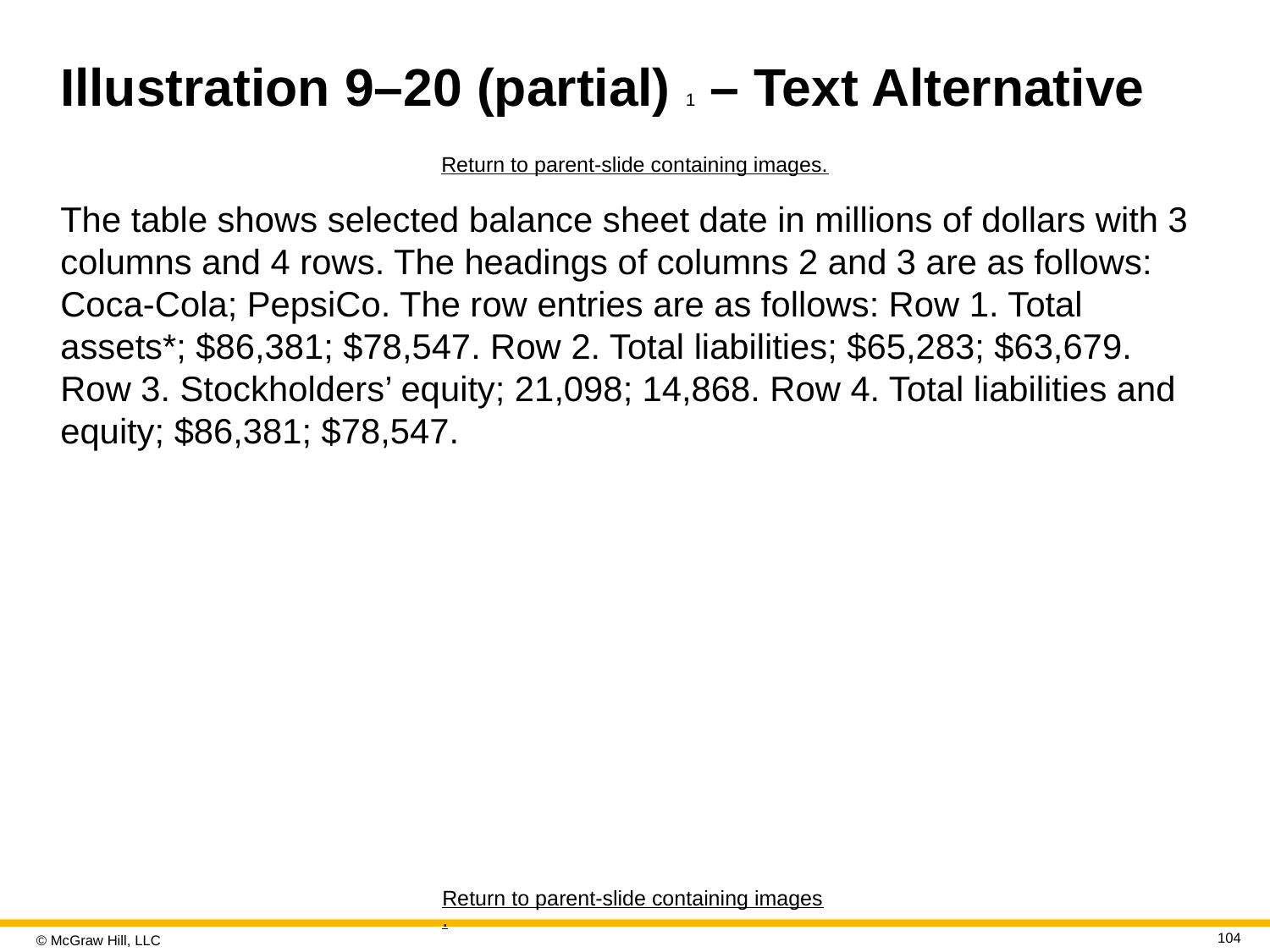

# Illustration 9–20 (partial) 1 – Text Alternative
Return to parent-slide containing images.
The table shows selected balance sheet date in millions of dollars with 3 columns and 4 rows. The headings of columns 2 and 3 are as follows: Coca-Cola; PepsiCo. The row entries are as follows: Row 1. Total assets*; $86,381; $78,547. Row 2. Total liabilities; $65,283; $63,679. Row 3. Stockholders’ equity; 21,098; 14,868. Row 4. Total liabilities and equity; $86,381; $78,547.
Return to parent-slide containing images.
104